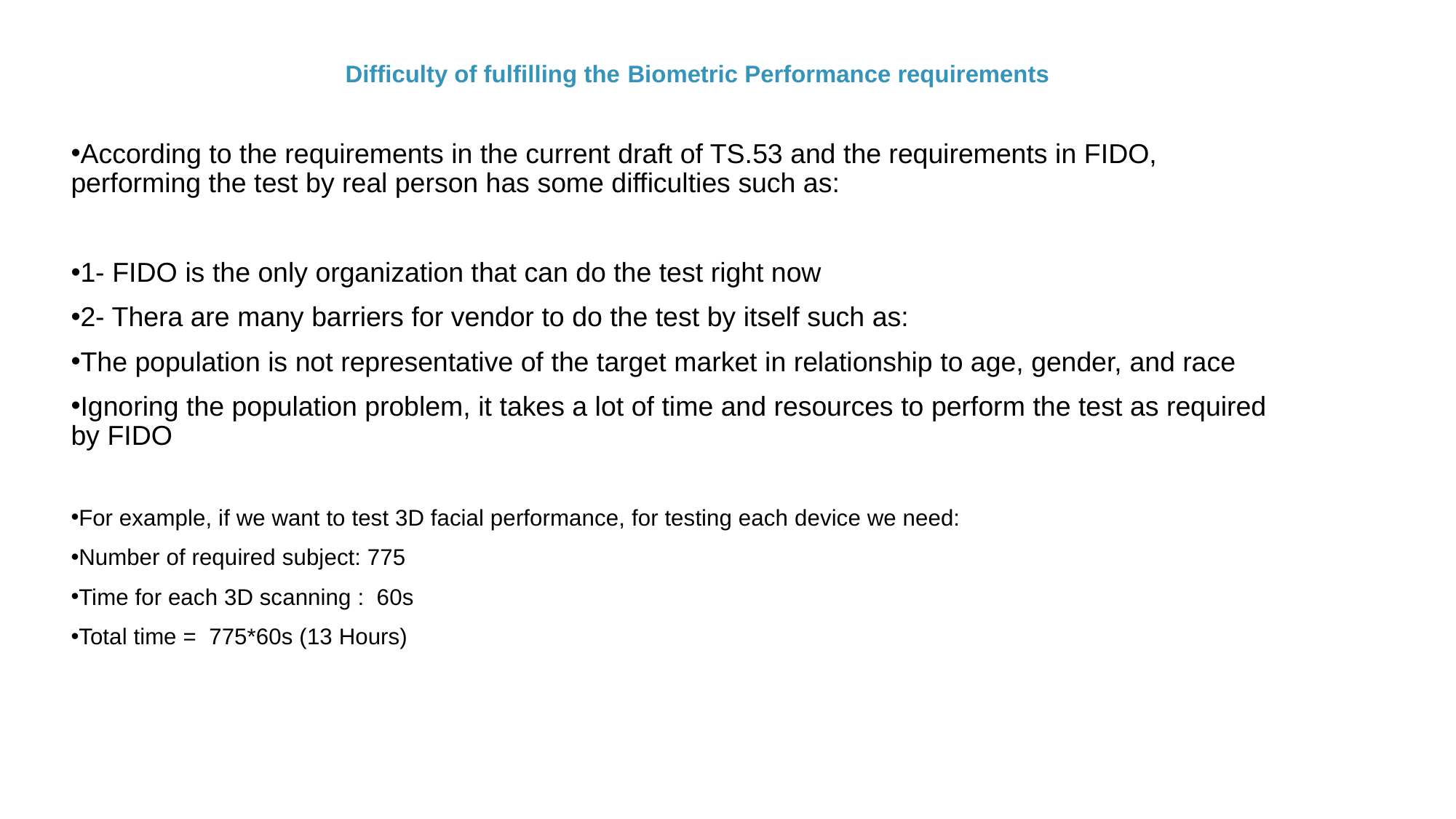

Difficulty of fulfilling the Biometric Performance requirements
According to the requirements in the current draft of TS.53 and the requirements in FIDO, performing the test by real person has some difficulties such as:

1- FIDO is the only organization that can do the test right now
2- Thera are many barriers for vendor to do the test by itself such as:
The population is not representative of the target market in relationship to age, gender, and race
Ignoring the population problem, it takes a lot of time and resources to perform the test as required by FIDO

For example, if we want to test 3D facial performance, for testing each device we need:
Number of required subject: 775
Time for each 3D scanning :  60s
Total time =  775*60s (13 Hours)